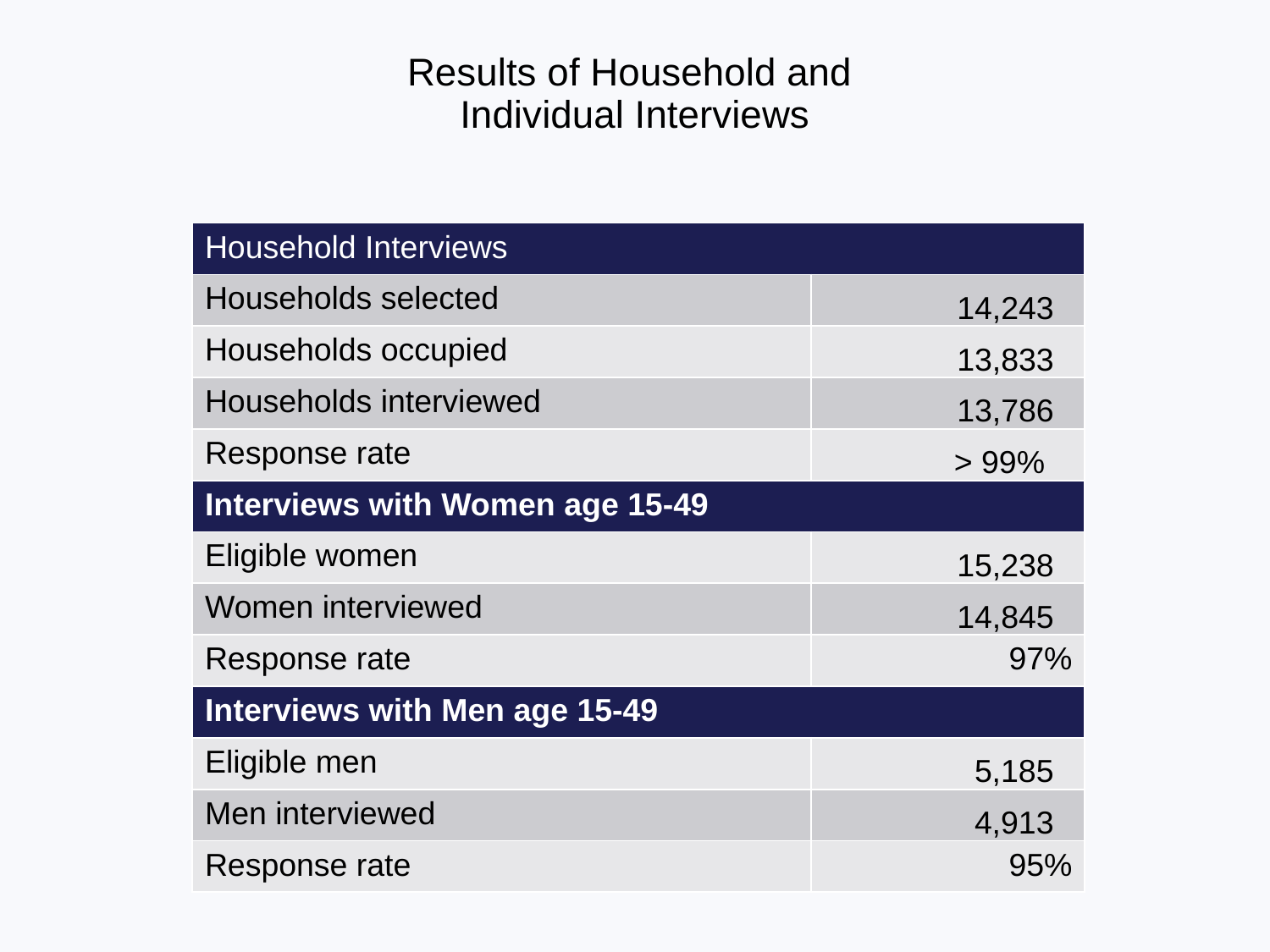

# Results of Household and Individual Interviews
| Household Interviews |  |
| --- | --- |
| Households selected | 14,243 |
| Households occupied | 13,833 |
| Households interviewed | 13,786 |
| Response rate | > 99% |
| Interviews with Women age 15-49 |  |
| Eligible women | 15,238 |
| Women interviewed | 14,845 |
| Response rate | 97% |
| Interviews with Men age 15-49 |  |
| Eligible men | 5,185 |
| Men interviewed | 4,913 |
| Response rate | 95% |